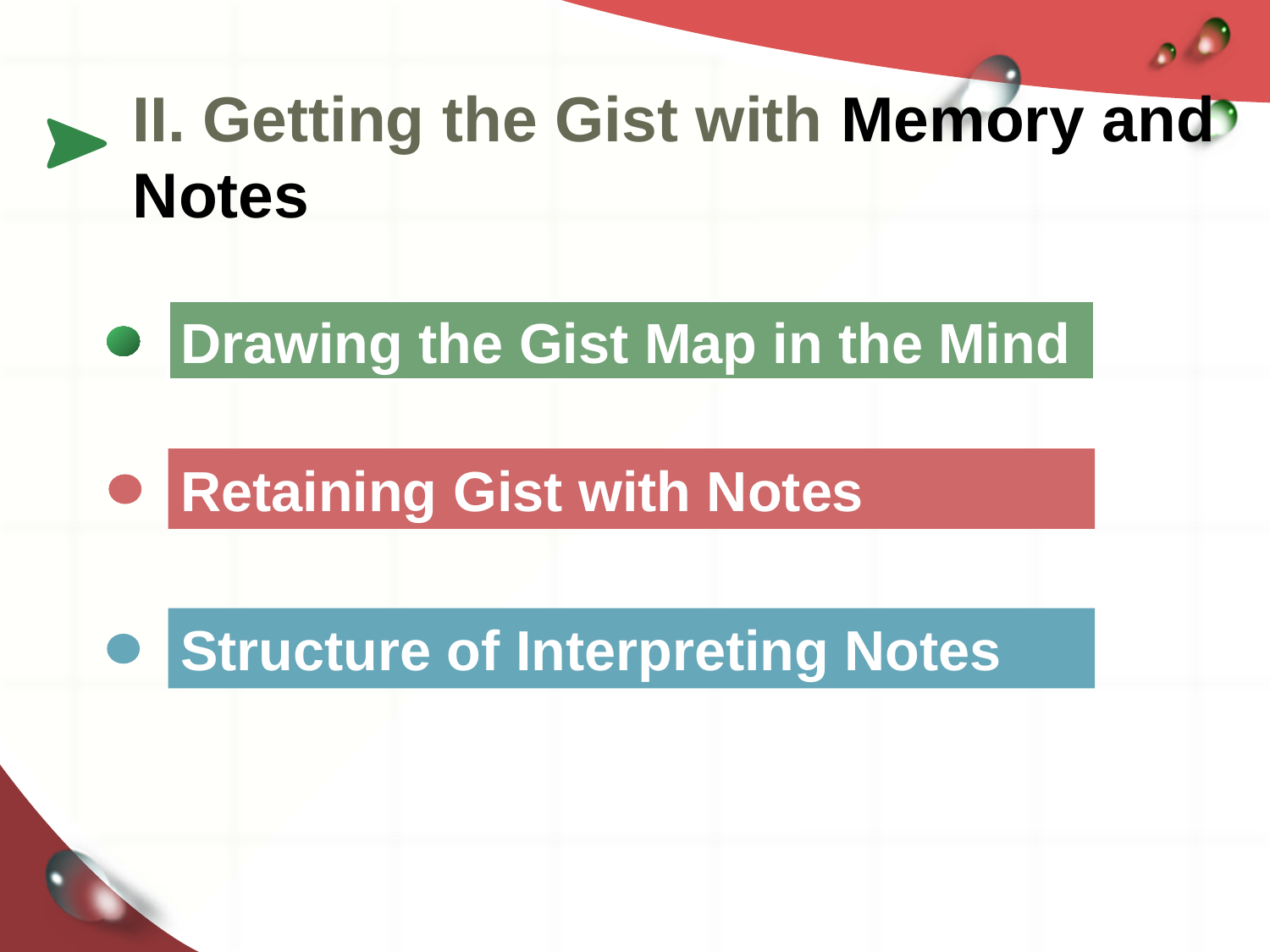

II. Getting the Gist with Memory and Notes

Drawing the Gist Map in the Mind

Retaining Gist with Notes

Structure of Interpreting Notes